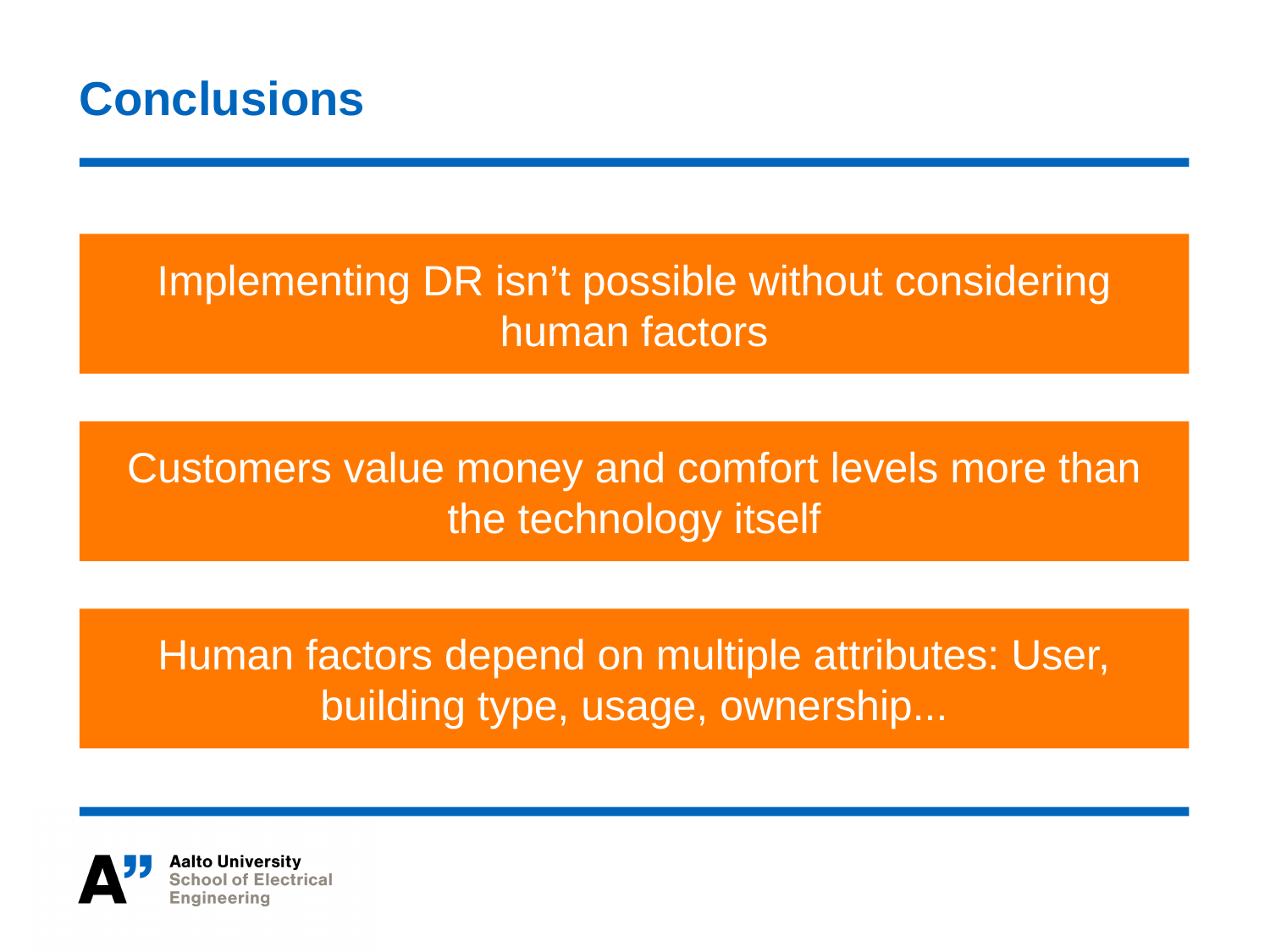

# Conclusions
Implementing DR isn’t possible without considering human factors
Customers value money and comfort levels more than the technology itself
Human factors depend on multiple attributes: User, building type, usage, ownership...